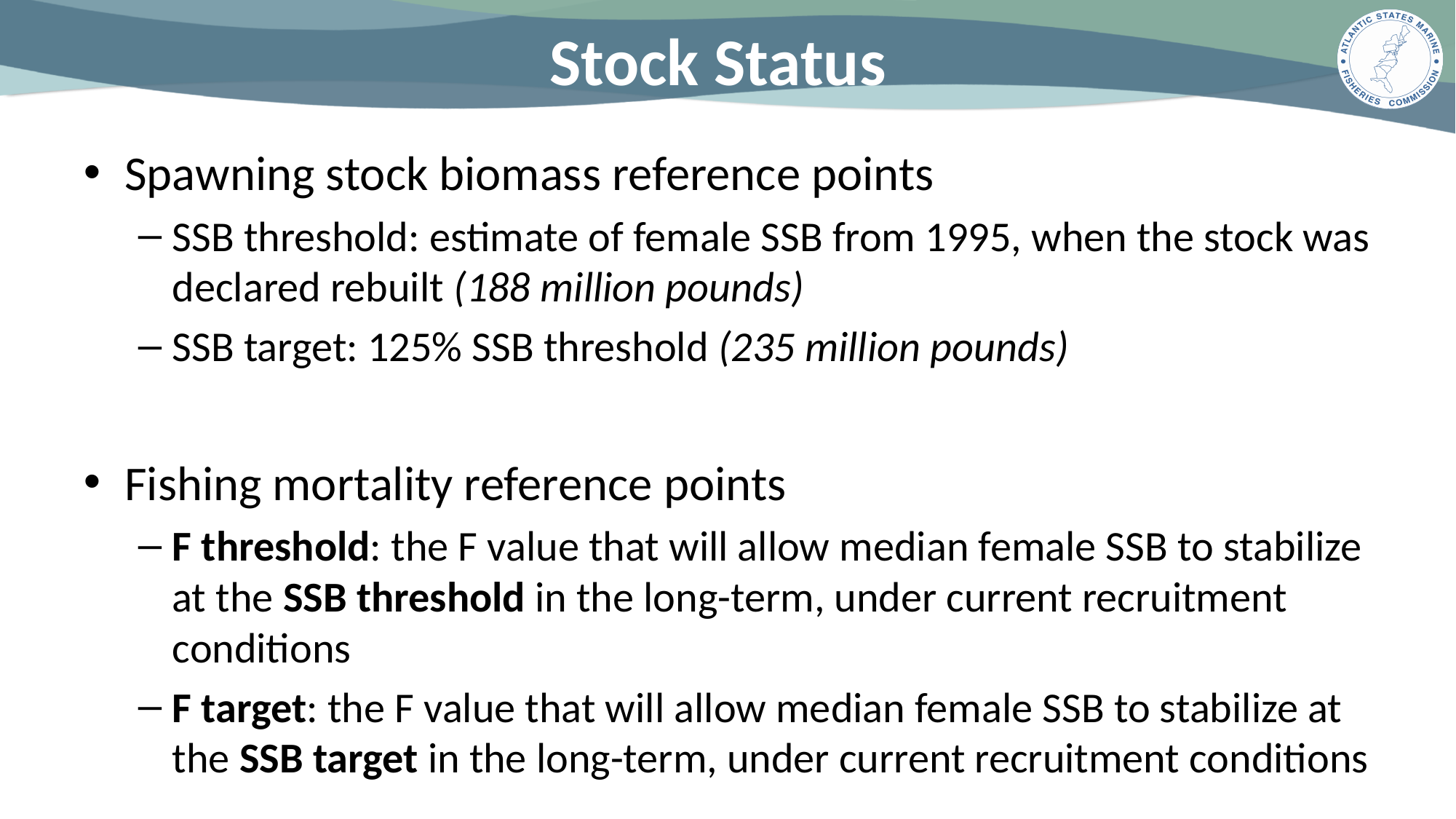

# Stock Status
Spawning stock biomass reference points
SSB threshold: estimate of female SSB from 1995, when the stock was declared rebuilt (188 million pounds)
SSB target: 125% SSB threshold (235 million pounds)

Fishing mortality reference points
F threshold: the F value that will allow median female SSB to stabilize at the SSB threshold in the long-term, under current recruitment conditions
F target: the F value that will allow median female SSB to stabilize at the SSB target in the long-term, under current recruitment conditions